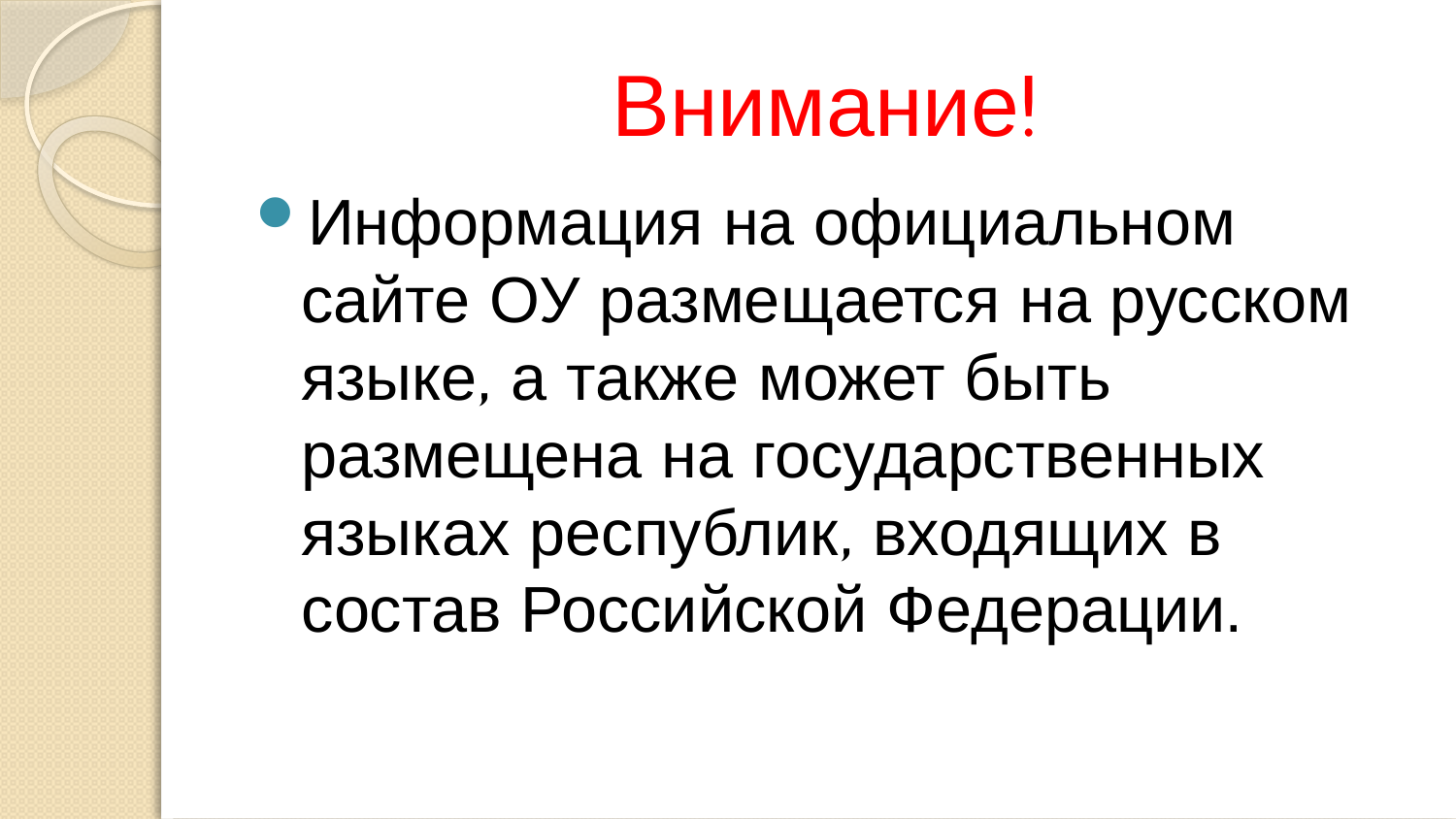

# Внимание!
Информация на официальном сайте ОУ размещается на русском языке, а также может быть размещена на государственных языках республик, входящих в состав Российской Федерации.